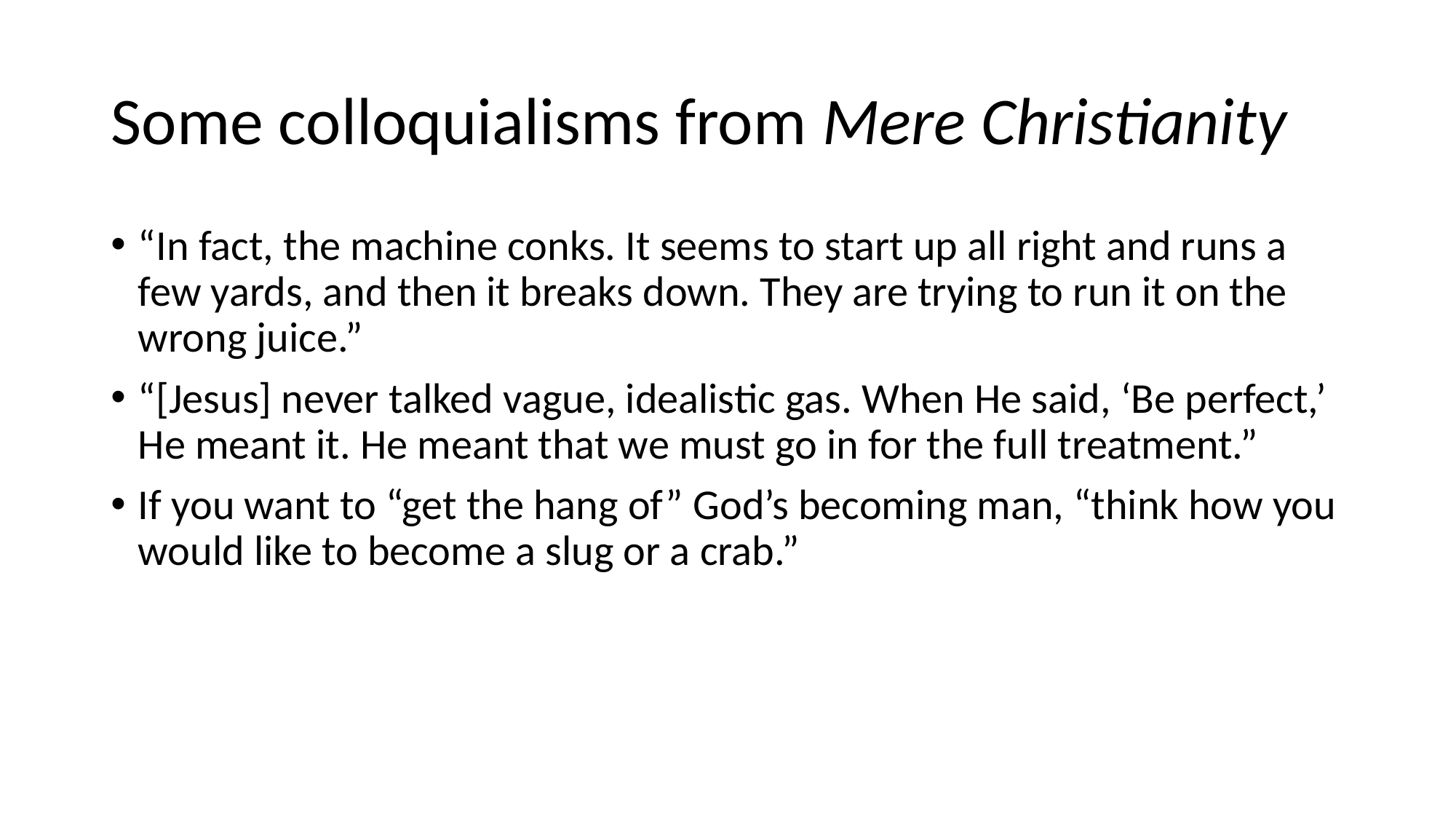

# Some colloquialisms from Mere Christianity
“In fact, the machine conks. It seems to start up all right and runs a few yards, and then it breaks down. They are trying to run it on the wrong juice.”
“[Jesus] never talked vague, idealistic gas. When He said, ‘Be perfect,’ He meant it. He meant that we must go in for the full treatment.”
If you want to “get the hang of” God’s becoming man, “think how you would like to become a slug or a crab.”